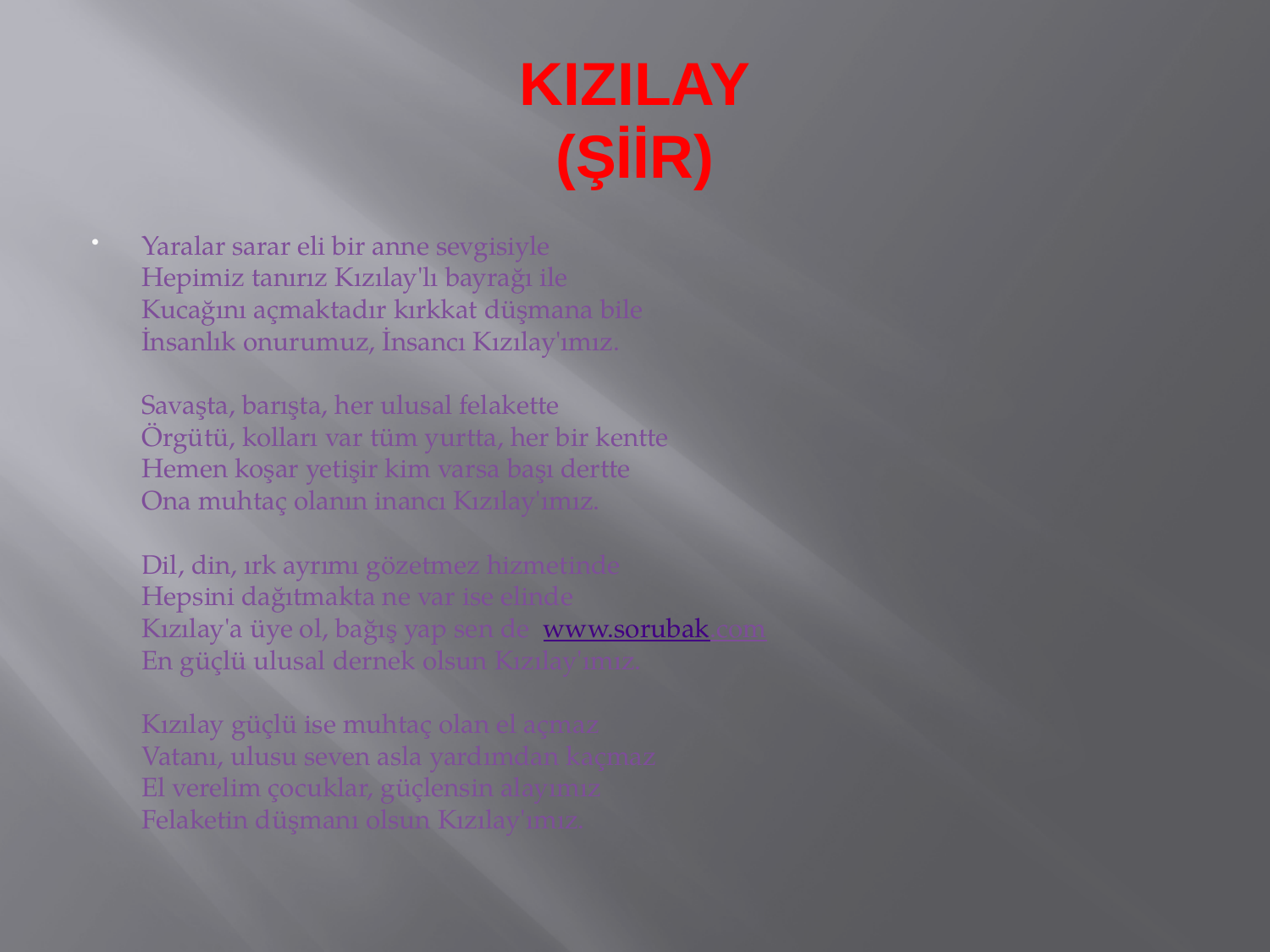

# KIZILAY (ŞİİR)
Yaralar sarar eli bir anne sevgisiyle 
Hepimiz tanırız Kızılay'lı bayrağı ile 
Kucağını açmaktadır kırkkat düşmana bile 
İnsanlık onurumuz, İnsancı Kızılay'ımız. 
Savaşta, barışta, her ulusal felakette 
Örgütü, kolları var tüm yurtta, her bir kentte 
Hemen koşar yetişir kim varsa başı dertte 
Ona muhtaç olanın inancı Kızılay'ımız. 
Dil, din, ırk ayrımı gözetmez hizmetinde 
Hepsini dağıtmakta ne var ise elinde 
Kızılay'a üye ol, bağış yap sen de  www.sorubak.com
En güçlü ulusal dernek olsun Kızılay'ımız. 
Kızılay güçlü ise muhtaç olan el açmaz 
Vatanı, ulusu seven asla yardımdan kaçmaz 
El verelim çocuklar, güçlensin alayımız 
Felaketin düşmanı olsun Kızılay'ımız.